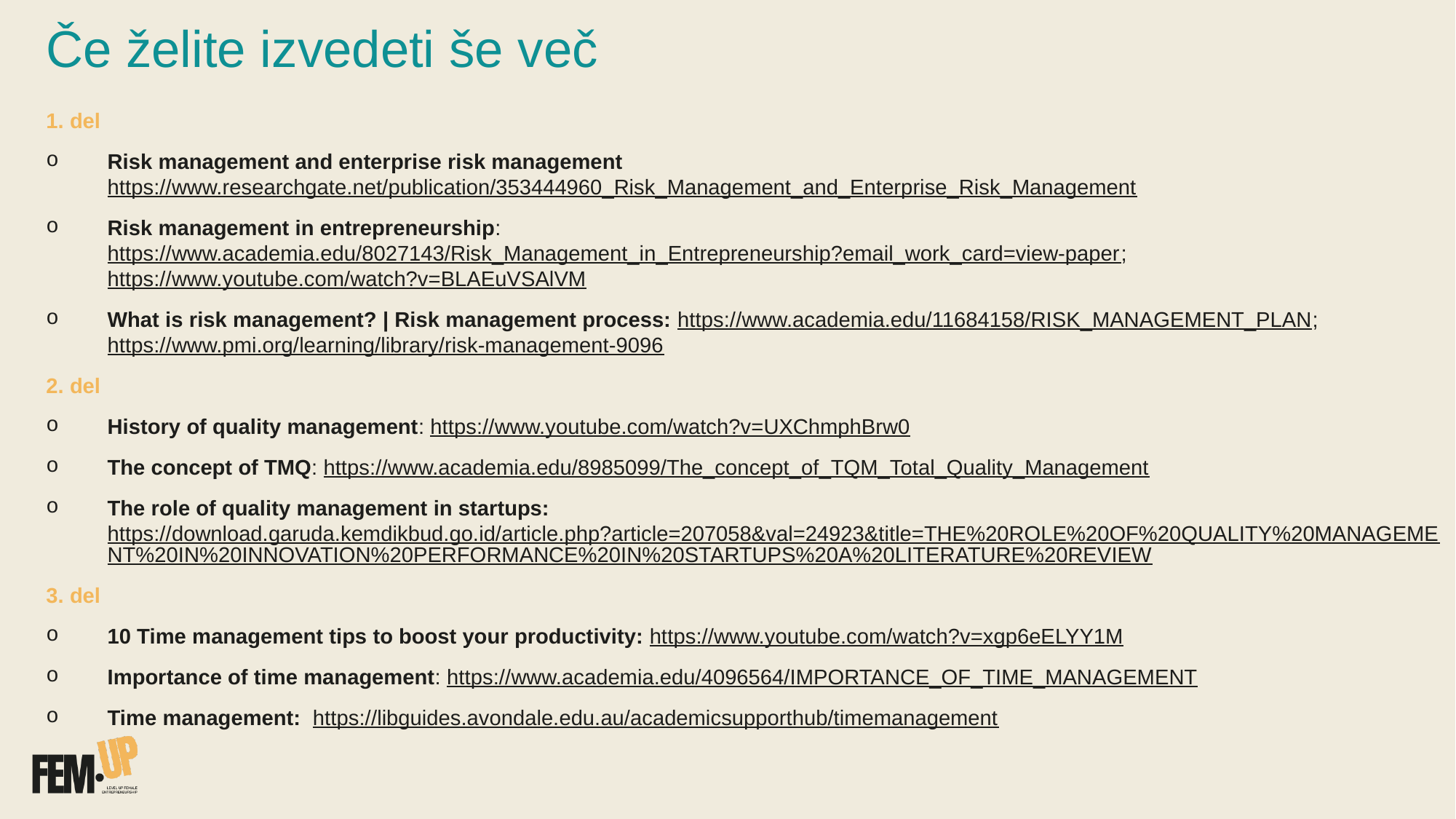

# Če želite izvedeti še več
1. del
Risk management and enterprise risk management https://www.researchgate.net/publication/353444960_Risk_Management_and_Enterprise_Risk_Management
Risk management in entrepreneurship:  https://www.academia.edu/8027143/Risk_Management_in_Entrepreneurship?email_work_card=view-paper; https://www.youtube.com/watch?v=BLAEuVSAlVM
What is risk management? | Risk management process: https://www.academia.edu/11684158/RISK_MANAGEMENT_PLAN; https://www.pmi.org/learning/library/risk-management-9096
2. del
History of quality management: https://www.youtube.com/watch?v=UXChmphBrw0
The concept of TMQ: https://www.academia.edu/8985099/The_concept_of_TQM_Total_Quality_Management
The role of quality management in startups: https://download.garuda.kemdikbud.go.id/article.php?article=207058&val=24923&title=THE%20ROLE%20OF%20QUALITY%20MANAGEMENT%20IN%20INNOVATION%20PERFORMANCE%20IN%20STARTUPS%20A%20LITERATURE%20REVIEW
3. del
10 Time management tips to boost your productivity: https://www.youtube.com/watch?v=xgp6eELYY1M
Importance of time management: https://www.academia.edu/4096564/IMPORTANCE_OF_TIME_MANAGEMENT
Time management:  https://libguides.avondale.edu.au/academicsupporthub/timemanagement